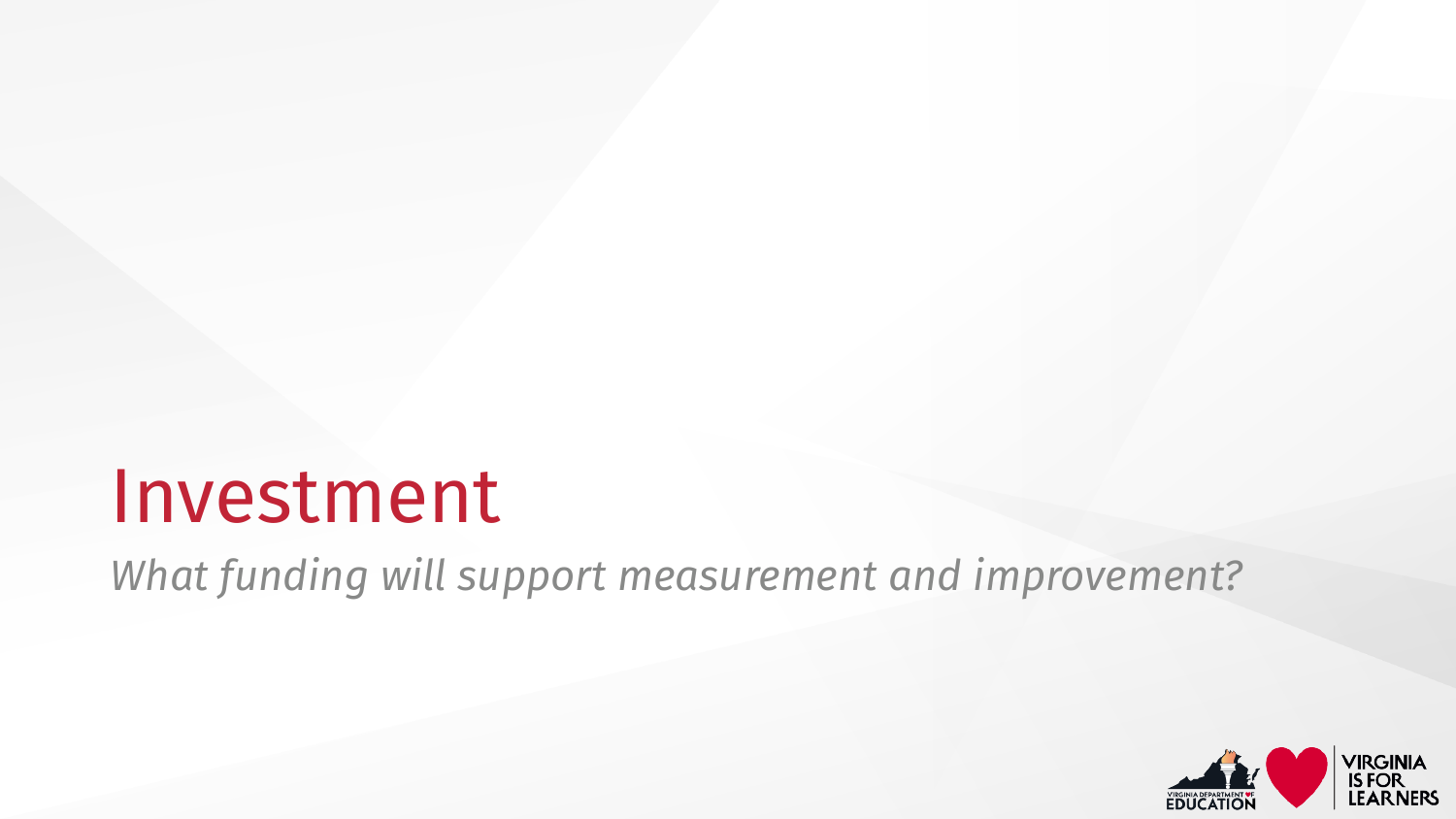

# Investment
What funding will support measurement and improvement?